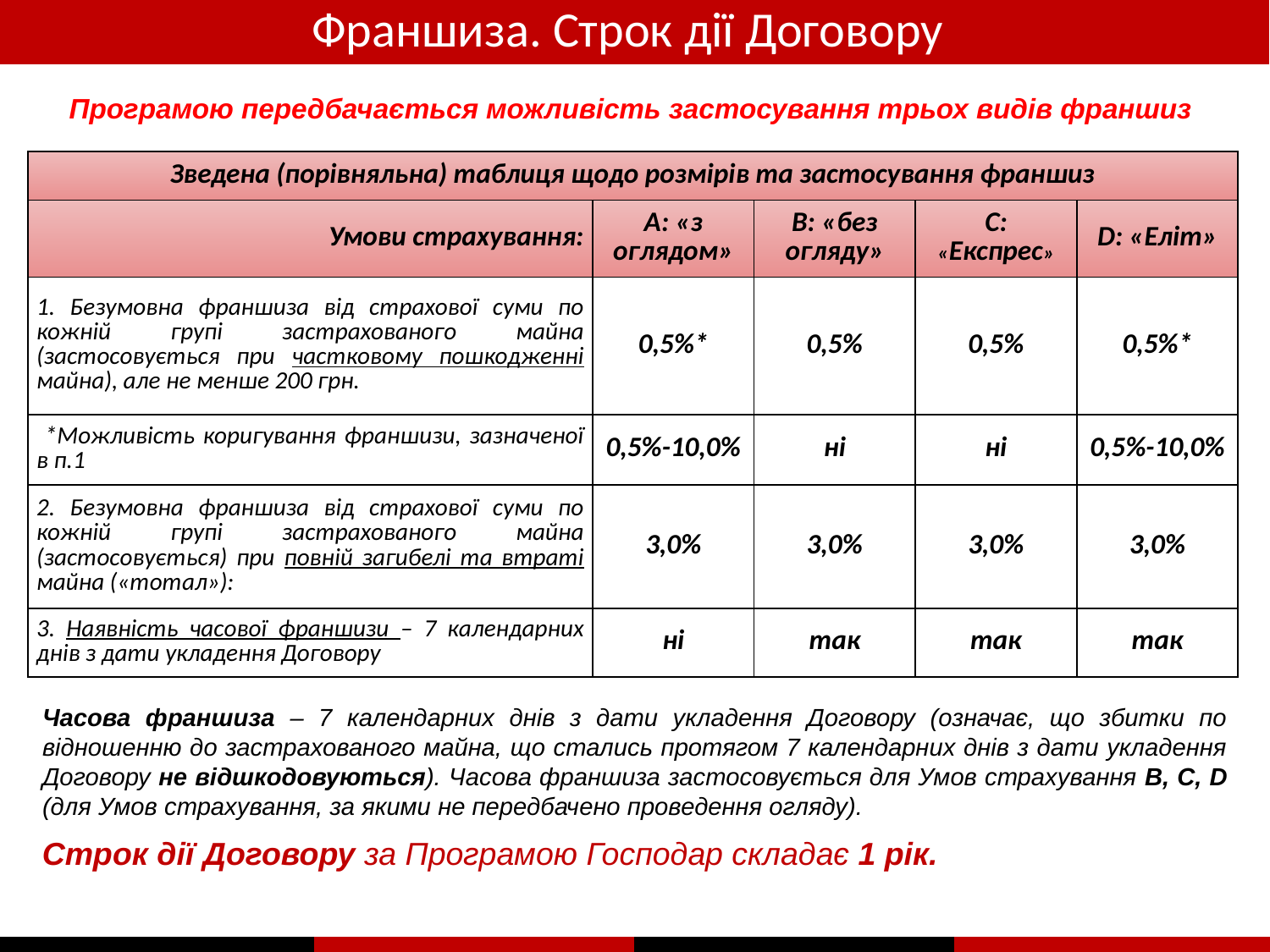

# Франшиза. Строк дії Договору

Програмою передбачається можливість застосування трьох видів франшиз
| Зведена (порівняльна) таблиця щодо розмірів та застосування франшиз |  |  |  |  |
| --- | --- | --- | --- | --- |
| Умови страхування: | А: «з оглядом» | В: «без огляду» | C: «Експрес» | D: «Еліт» |
| 1. Безумовна франшиза від страхової суми по кожній групі застрахованого майна (застосовується при частковому пошкодженні майна), але не менше 200 грн. | 0,5%\* | 0,5% | 0,5% | 0,5%\* |
| \*Можливість коригування франшизи, зазначеної в п.1 | 0,5%-10,0% | ні | ні | 0,5%-10,0% |
| 2. Безумовна франшиза від страхової суми по кожній групі застрахованого майна (застосовується) при повній загибелі та втраті майна («тотал»): | 3,0% | 3,0% | 3,0% | 3,0% |
| 3. Наявність часової франшизи – 7 календарних днів з дати укладення Договору | ні | так | так | так |
Часова франшиза – 7 календарних днів з дати укладення Договору (означає, що збитки по відношенню до застрахованого майна, що стались протягом 7 календарних днів з дати укладення Договору не відшкодовуються). Часова франшиза застосовується для Умов страхування В, С, D (для Умов страхування, за якими не передбачено проведення огляду).
Строк дії Договору за Програмою Господар складає 1 рік.